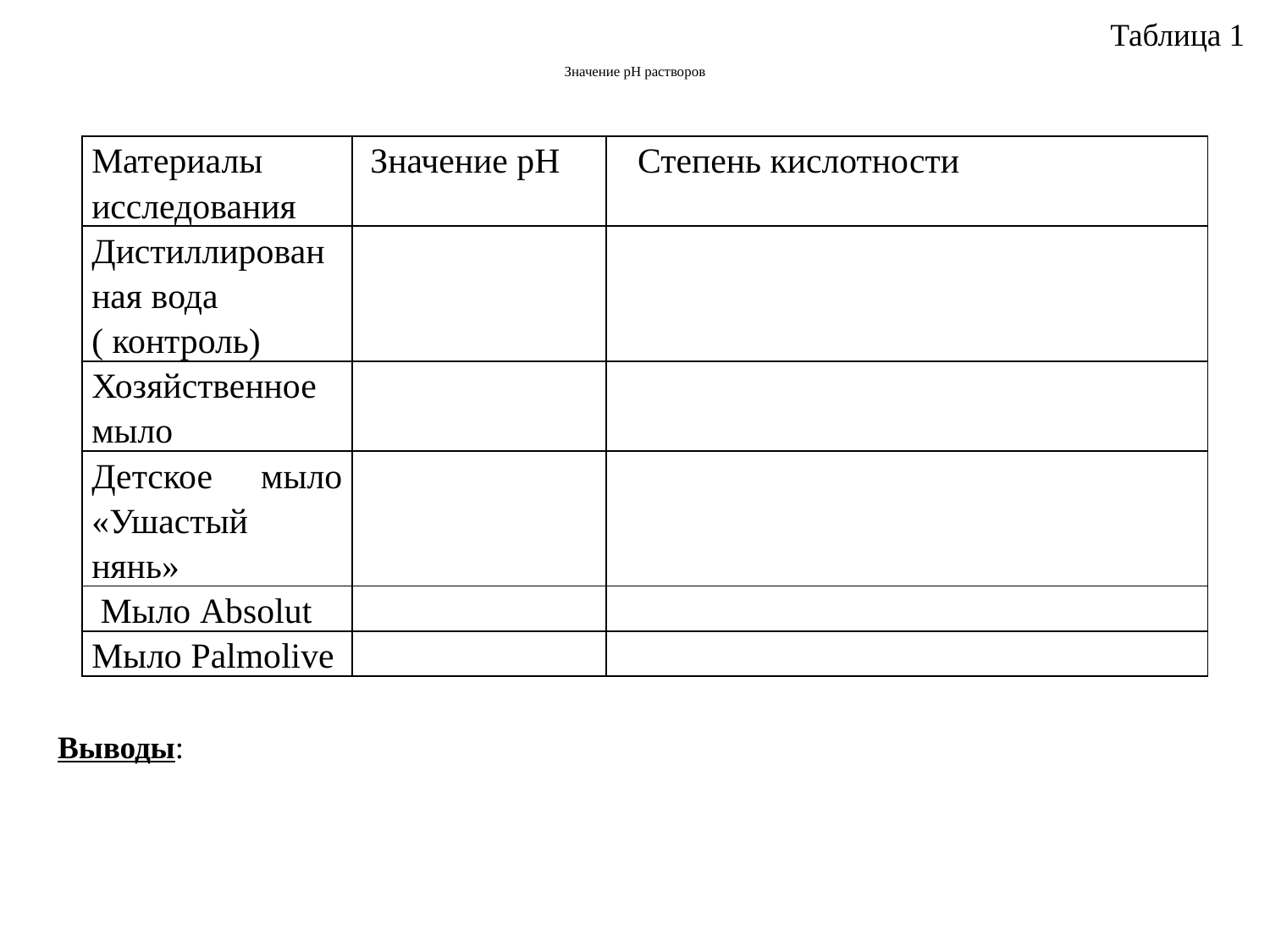

Таблица 1
# Значение рН растворов
| Материалы исследования | Значение рН | Степень кислотности |
| --- | --- | --- |
| Дистиллированная вода ( контроль) |  |  |
| Хозяйственное мыло |  |  |
| Детское мыло «Ушастый нянь» |  |  |
| Мыло Absolut |  |  |
| Мыло Palmolive |  |  |
Выводы: